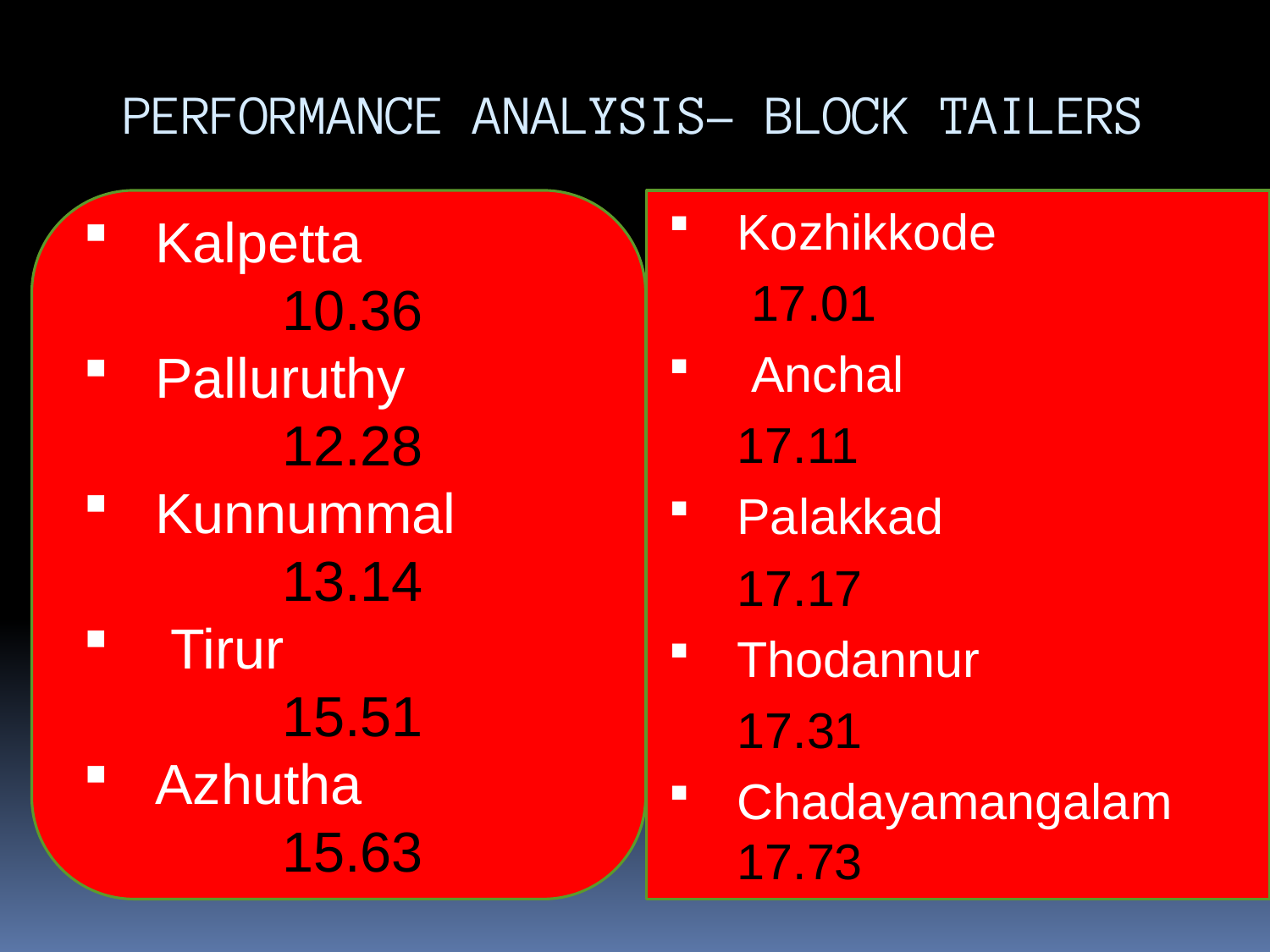

# PERFORMANCE ANALYSIS- BLOCK TAILERS
Kalpetta
		10.36
Palluruthy
		12.28
Kunnummal
		13.14
 Tirur
		15.51
Azhutha
		15.63
Kozhikkode
		 17.01
 Anchal
		17.11
Palakkad
		17.17
Thodannur
		17.31
Chadayamangalam 	17.73